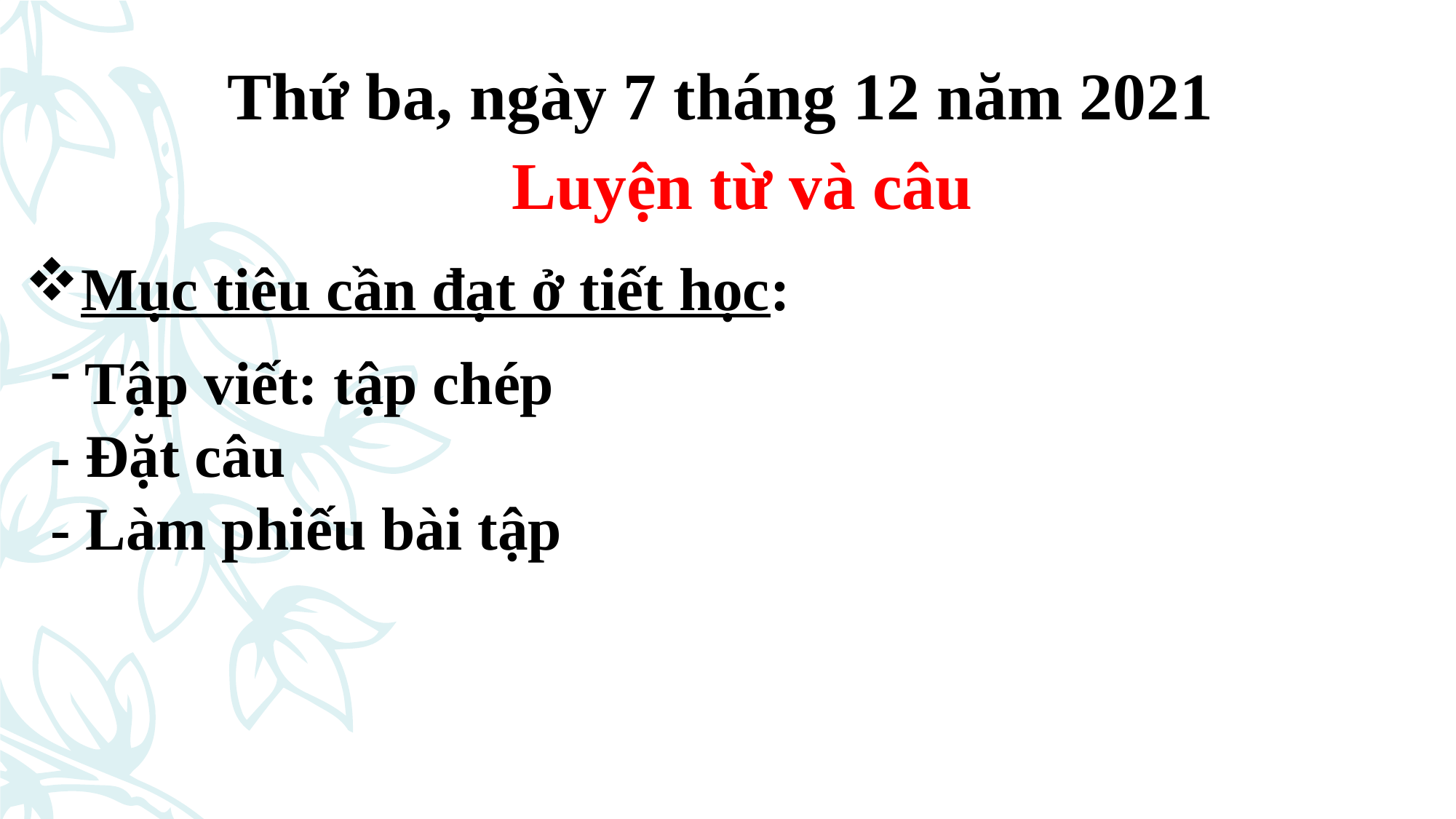

Thứ ba, ngày 7 tháng 12 năm 2021
Luyện từ và câu
Mục tiêu cần đạt ở tiết học:
Tập viết: tập chép
- Đặt câu
- Làm phiếu bài tập